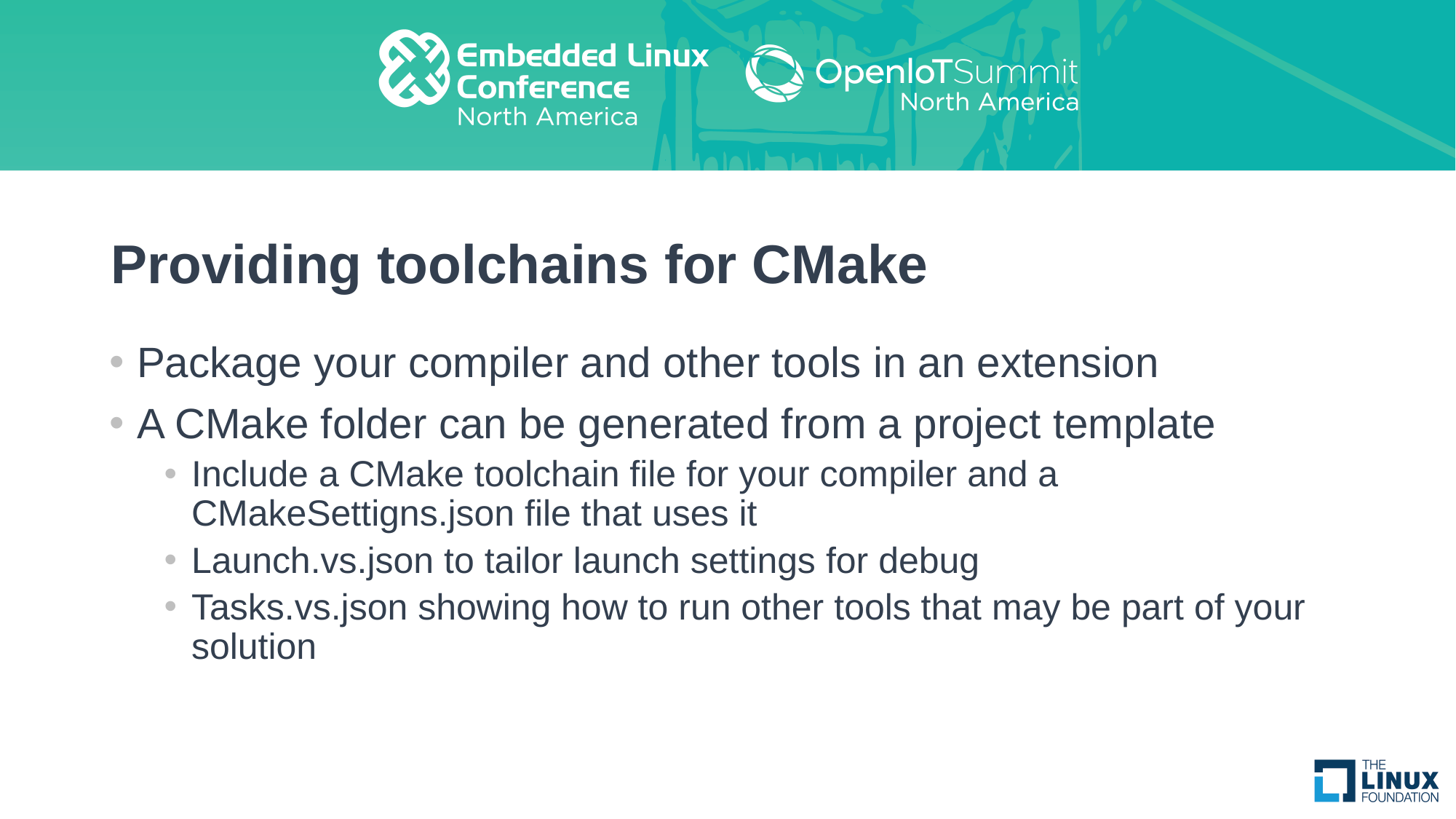

# Providing toolchains for CMake
Package your compiler and other tools in an extension
A CMake folder can be generated from a project template
Include a CMake toolchain file for your compiler and a CMakeSettigns.json file that uses it
Launch.vs.json to tailor launch settings for debug
Tasks.vs.json showing how to run other tools that may be part of your solution